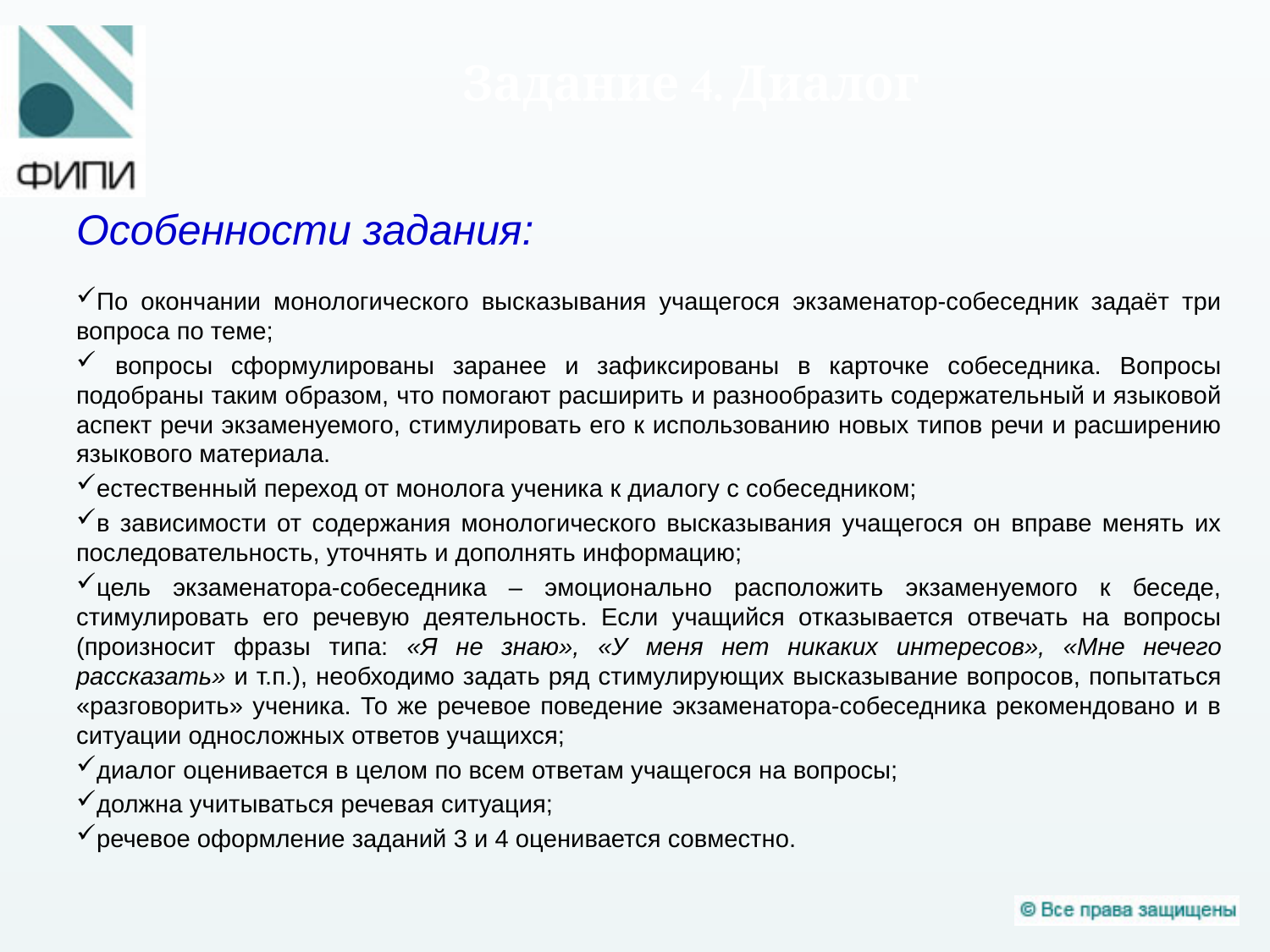

# Задание 4. Диалог
Особенности задания:

По окончании монологического высказывания учащегося экзаменатор-собеседник задаёт три вопроса по теме;
 вопросы сформулированы заранее и зафиксированы в карточке собеседника. Вопросы подобраны таким образом, что помогают расширить и разнообразить содержательный и языковой аспект речи экзаменуемого, стимулировать его к использованию новых типов речи и расширению языкового материала.
естественный переход от монолога ученика к диалогу с собеседником;
в зависимости от содержания монологического высказывания учащегося он вправе менять их последовательность, уточнять и дополнять информацию;
цель экзаменатора-собеседника – эмоционально расположить экзаменуемого к беседе, стимулировать его речевую деятельность. Если учащийся отказывается отвечать на вопросы (произносит фразы типа: «Я не знаю», «У меня нет никаких интересов», «Мне нечего рассказать» и т.п.), необходимо задать ряд стимулирующих высказывание вопросов, попытаться «разговорить» ученика. То же речевое поведение экзаменатора-собеседника рекомендовано и в ситуации односложных ответов учащихся;
диалог оценивается в целом по всем ответам учащегося на вопросы;
должна учитываться речевая ситуация;
речевое оформление заданий 3 и 4 оценивается совместно.